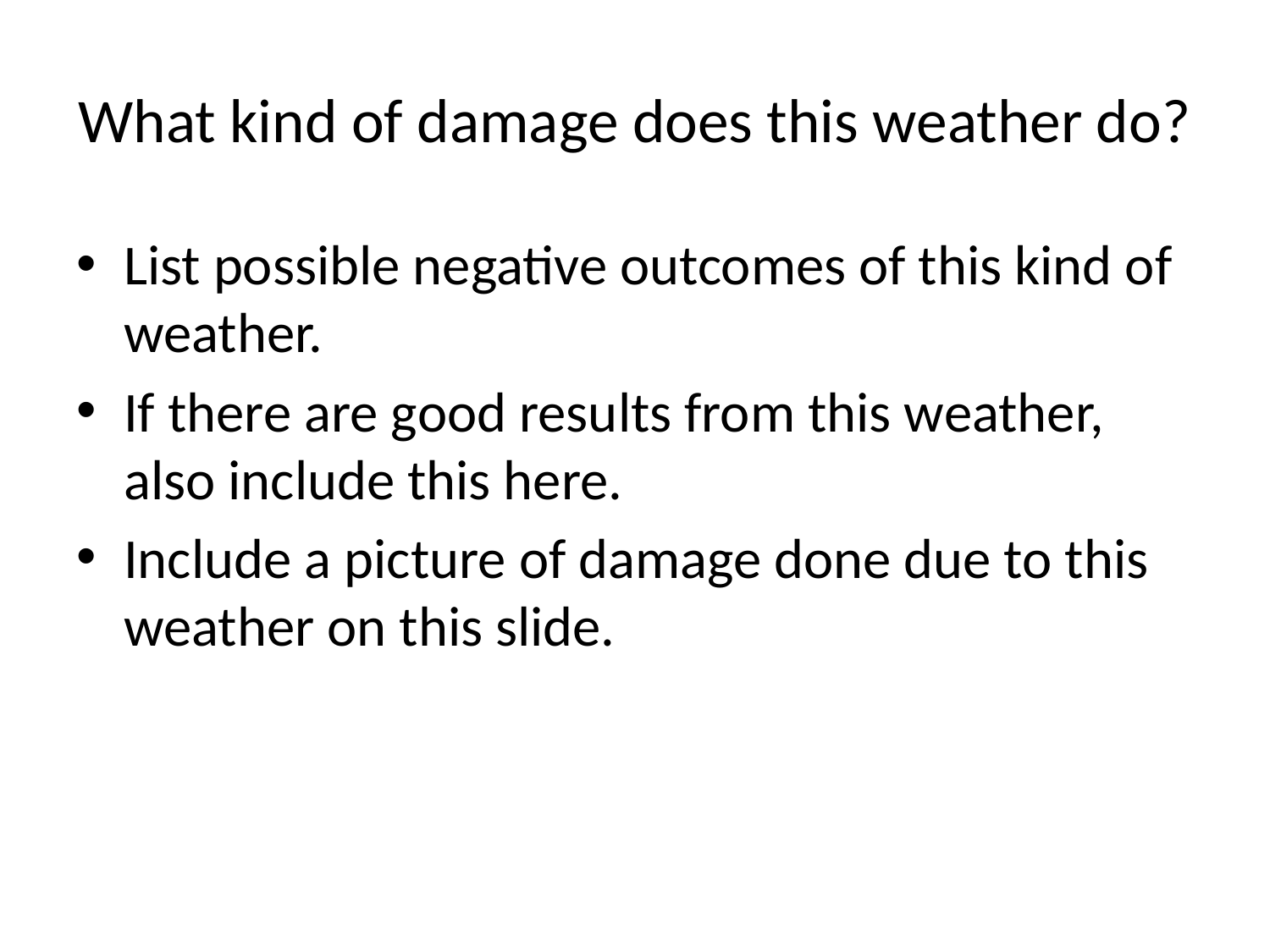

# What kind of damage does this weather do?
List possible negative outcomes of this kind of weather.
If there are good results from this weather, also include this here.
Include a picture of damage done due to this weather on this slide.